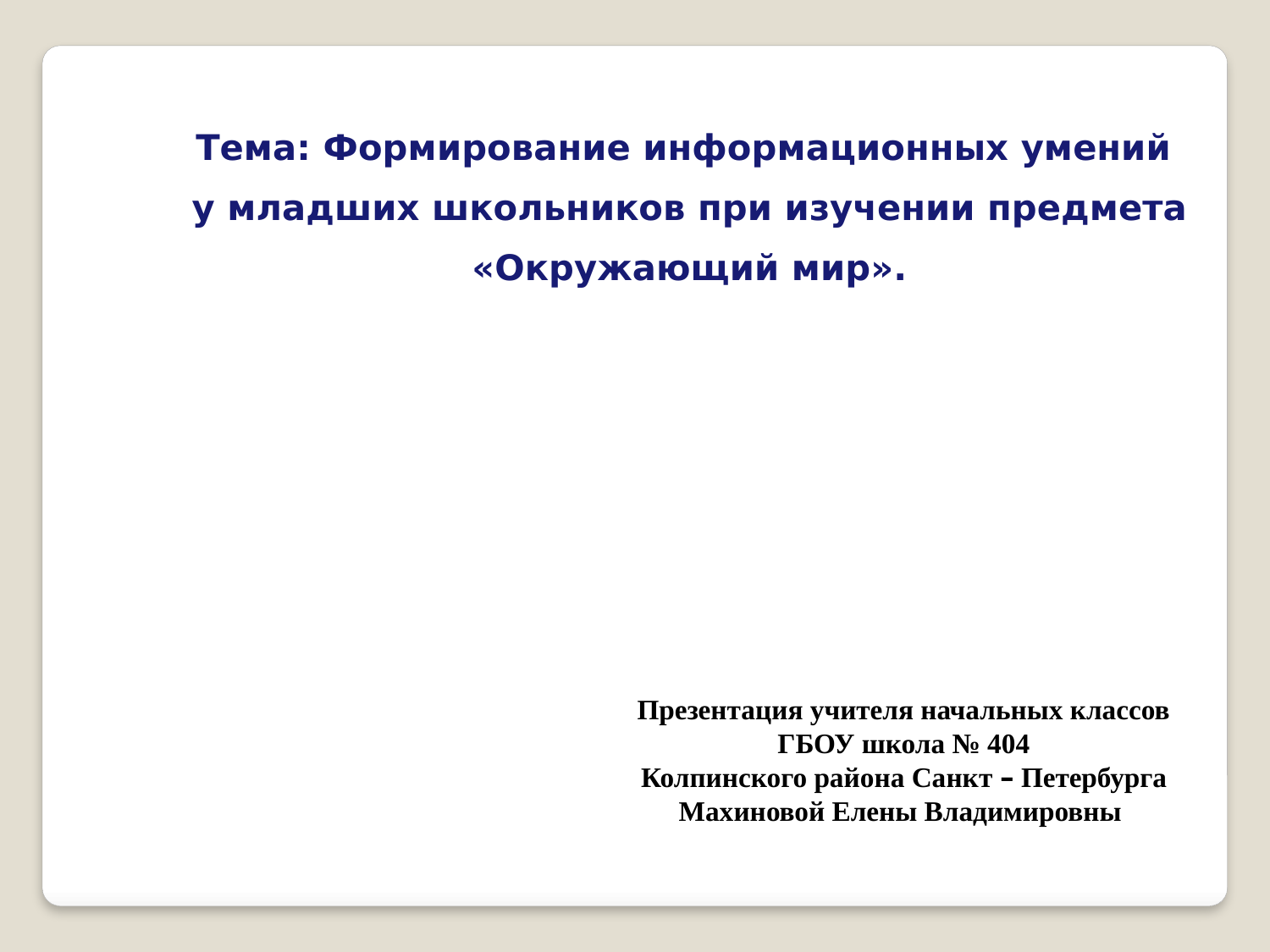

Тема: Формирование информационных умений
у младших школьников при изучении предмета
 «Окружающий мир».
 Презентация учителя начальных классов
 ГБОУ школа № 404
 Колпинского района Санкт – Петербурга
Махиновой Елены Владимировны